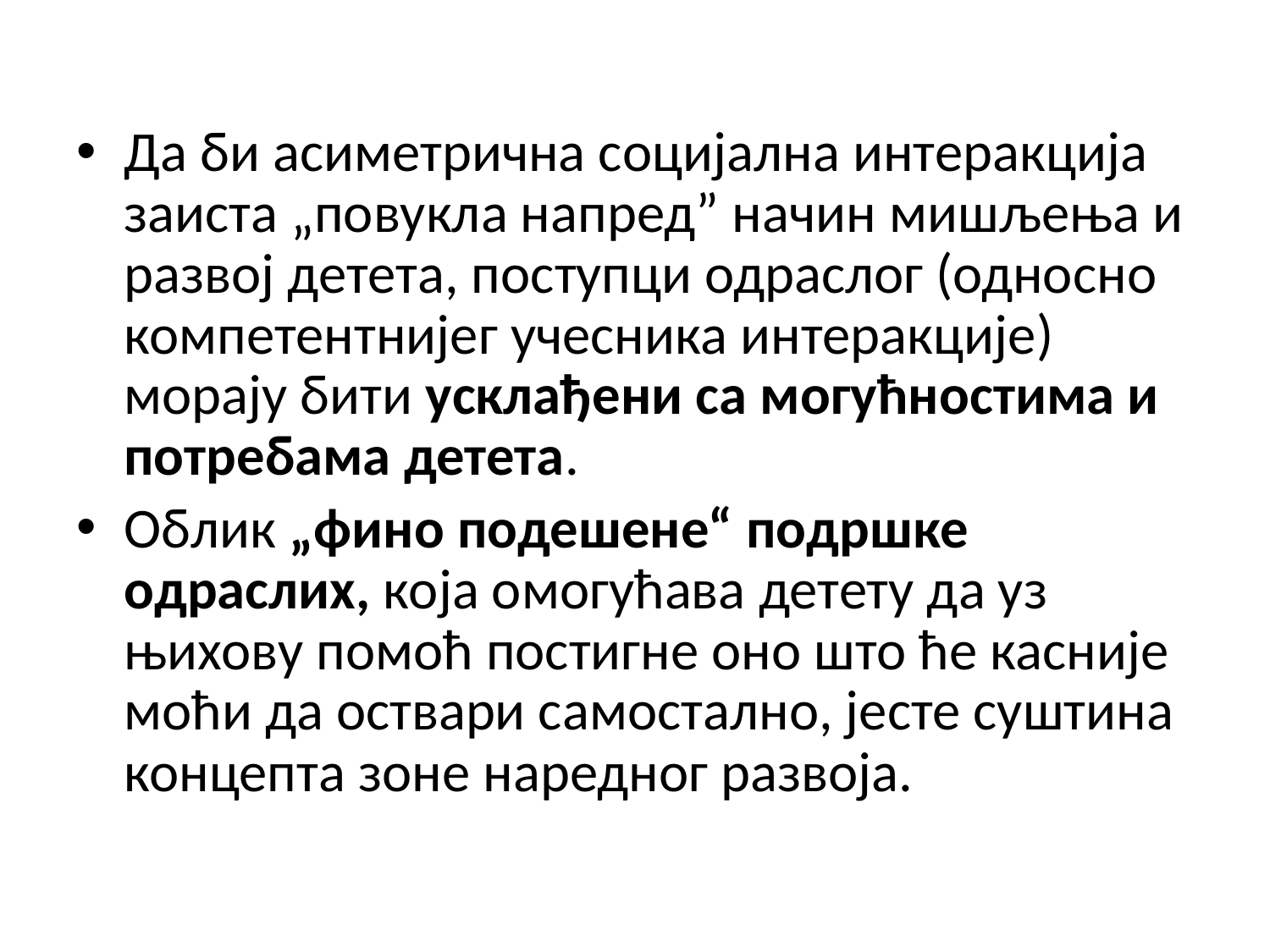

Да би асиметрична социјална интеракција заиста „повукла напред” начин мишљења и развој детета, поступци одраслог (односно компетентнијег учесника интеракције) морају бити усклађени са могућностима и потребама детета.
Облик „фино подешене“ подршке одраслих, која омогућава детету да уз њихову помоћ постигне оно што ће касније моћи да оствари самостално, јесте суштина концепта зоне наредног развоја.